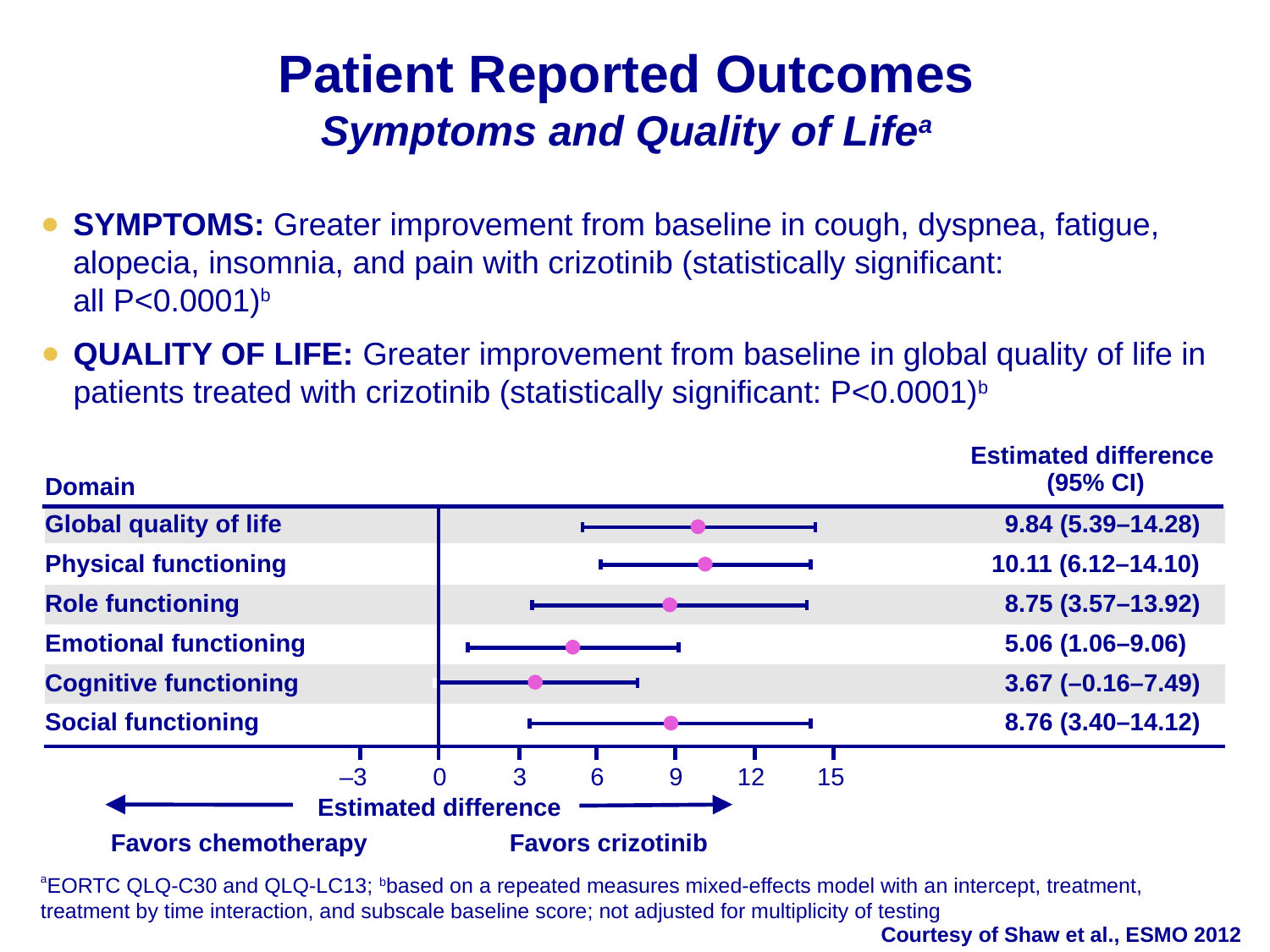

# Patient Reported Outcomes Symptoms and Quality of Lifea
SYMPTOMS: Greater improvement from baseline in cough, dyspnea, fatigue, alopecia, insomnia, and pain with crizotinib (statistically significant:
all P<0.0001)b
QUALITY OF LIFE: Greater improvement from baseline in global quality of life in patients treated with crizotinib (statistically significant: P<0.0001)b

| Domain |  | Estimated difference (95% CI) |
| --- | --- | --- |
| Global quality of life |  | 9.84 (5.39–14.28) |
| Physical functioning |  | 10.11 (6.12–14.10) |
| Role functioning |  | 8.75 (3.57–13.92) |
| Emotional functioning |  | 5.06 (1.06–9.06) |
| Cognitive functioning |  | 3.67 (–0.16–7.49) |
| Social functioning |  | 8.76 (3.40–14.12) |

	–3	0	3	6	9	12	15
Estimated difference
Favors chemotherapy
Favors crizotinib
aEORTC QLQ-C30 and QLQ-LC13; bbased on a repeated measures mixed-effects model with an intercept, treatment, treatment by time interaction, and subscale baseline score; not adjusted for multiplicity of testing
Courtesy of Shaw et al., ESMO 2012